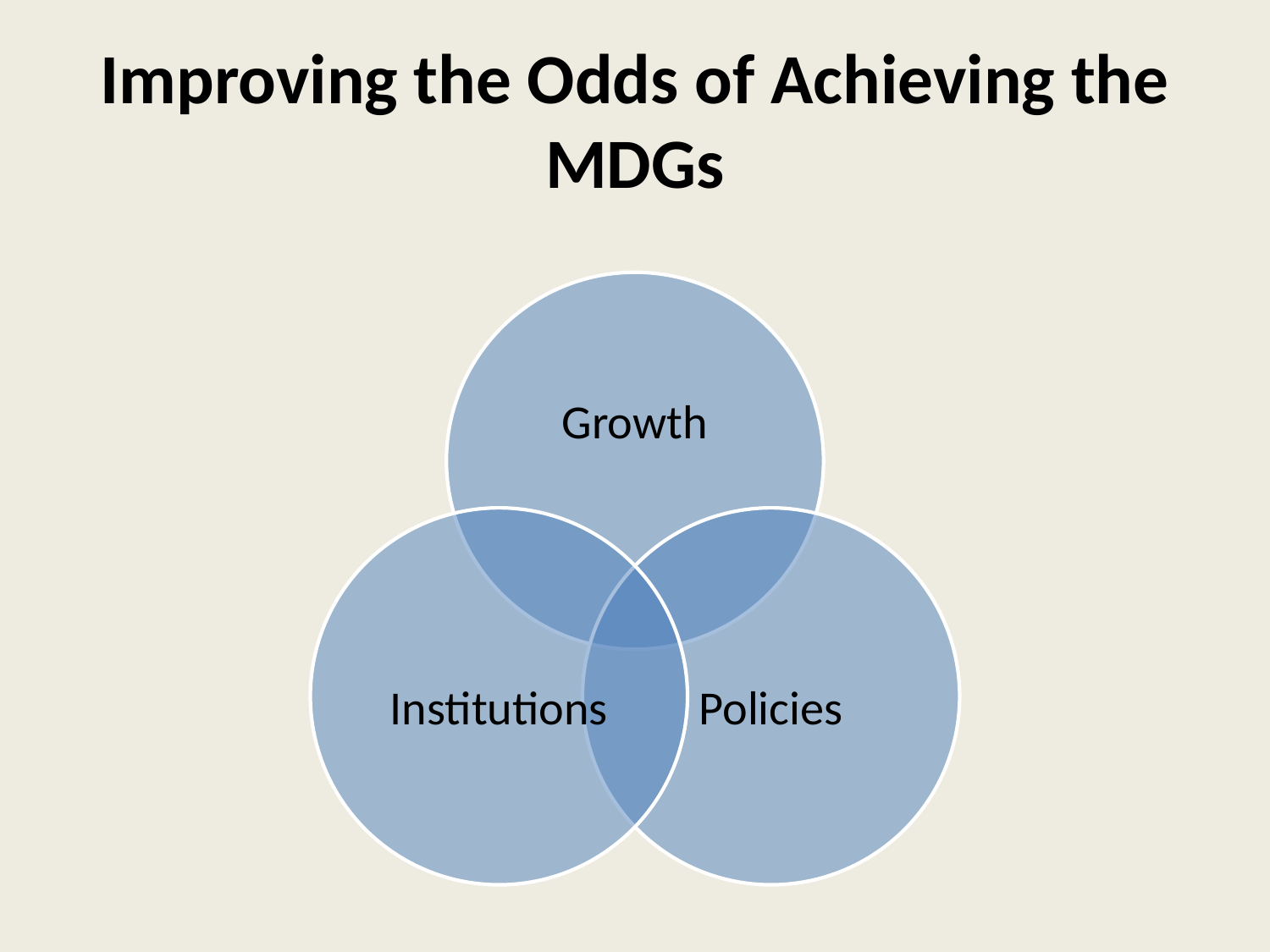

# Improving the Odds of Achieving the MDGs
Growth
Policies
Institutions